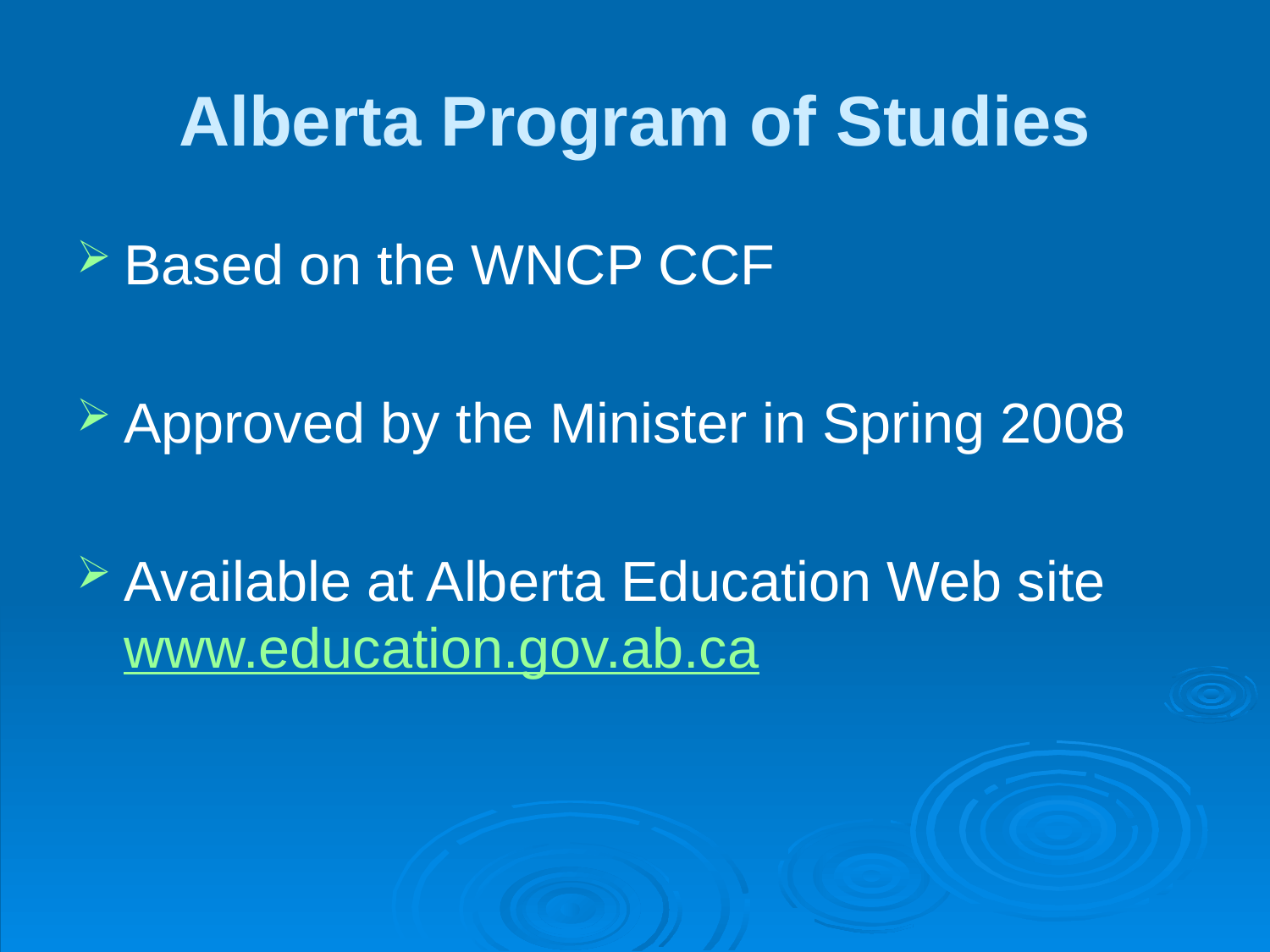

# Alberta Program of Studies
Based on the WNCP CCF

Approved by the Minister in Spring 2008

Available at Alberta Education Web site www.education.gov.ab.ca